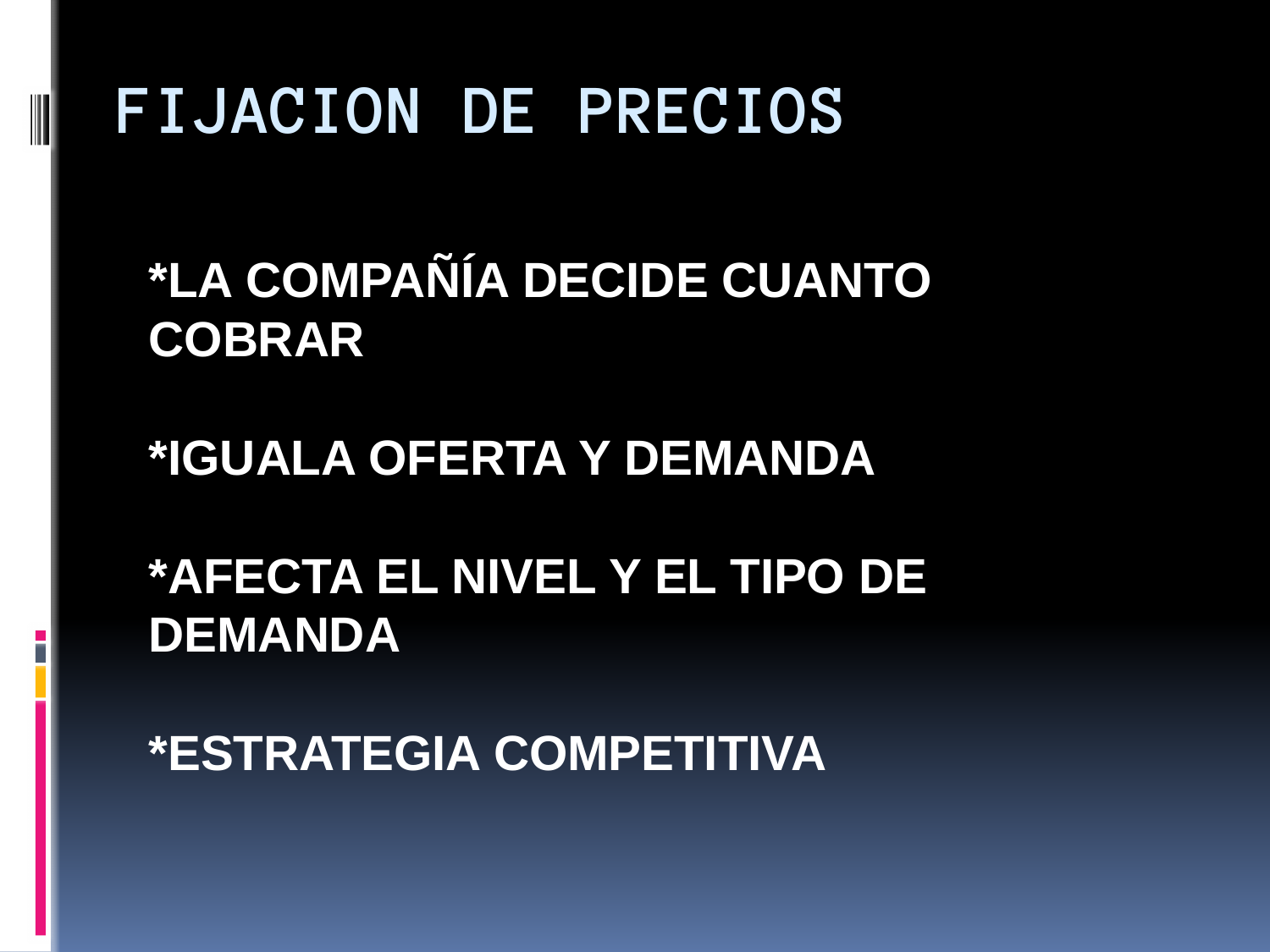

# FIJACION DE PRECIOS
*LA COMPAÑÍA DECIDE CUANTO COBRAR

*IGUALA OFERTA Y DEMANDA

*AFECTA EL NIVEL Y EL TIPO DE DEMANDA

*ESTRATEGIA COMPETITIVA